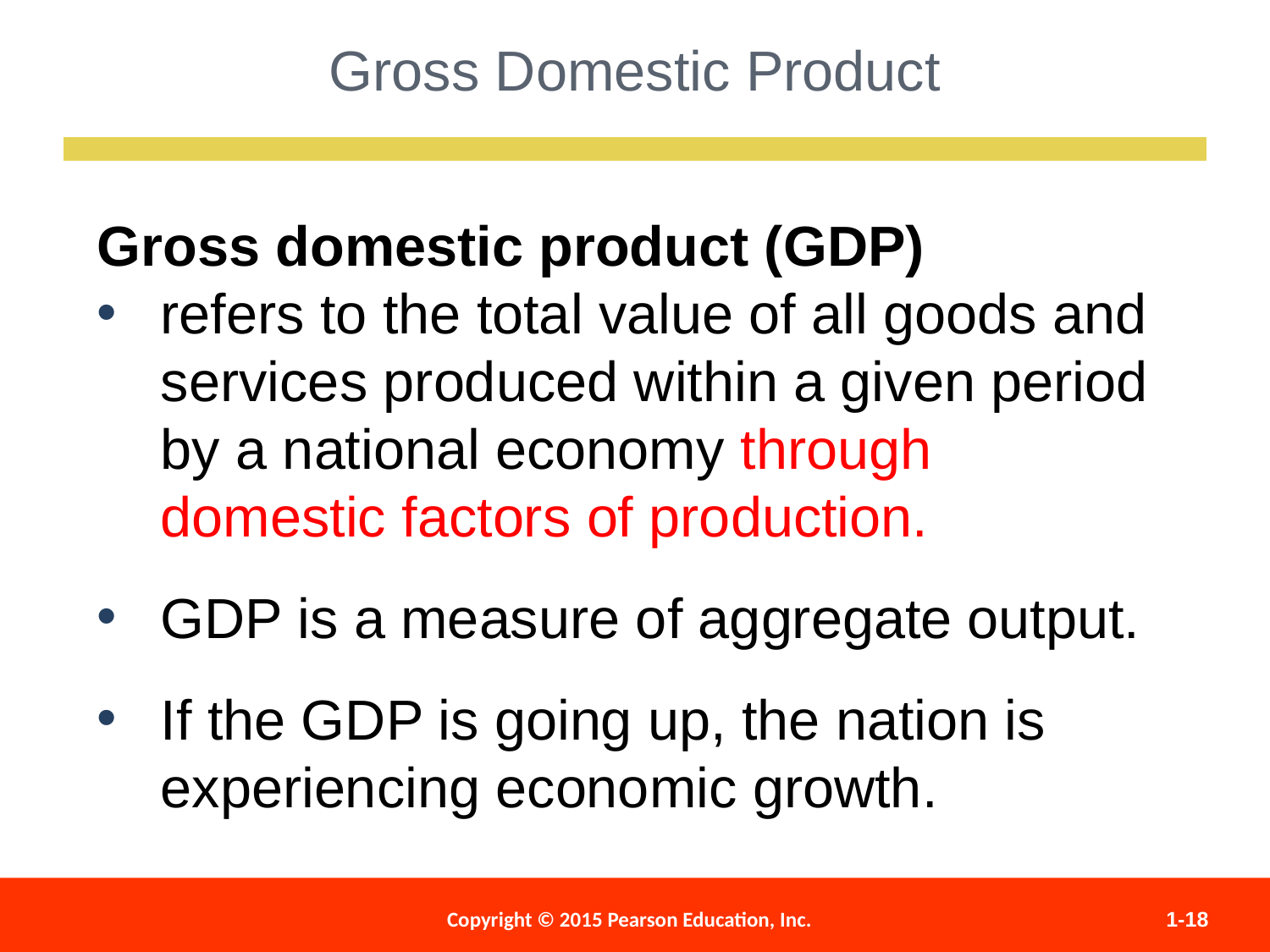

Gross Domestic Product
Gross domestic product (GDP)
refers to the total value of all goods and services produced within a given period by a national economy through domestic factors of production.

GDP is a measure of aggregate output.

If the GDP is going up, the nation is experiencing economic growth.